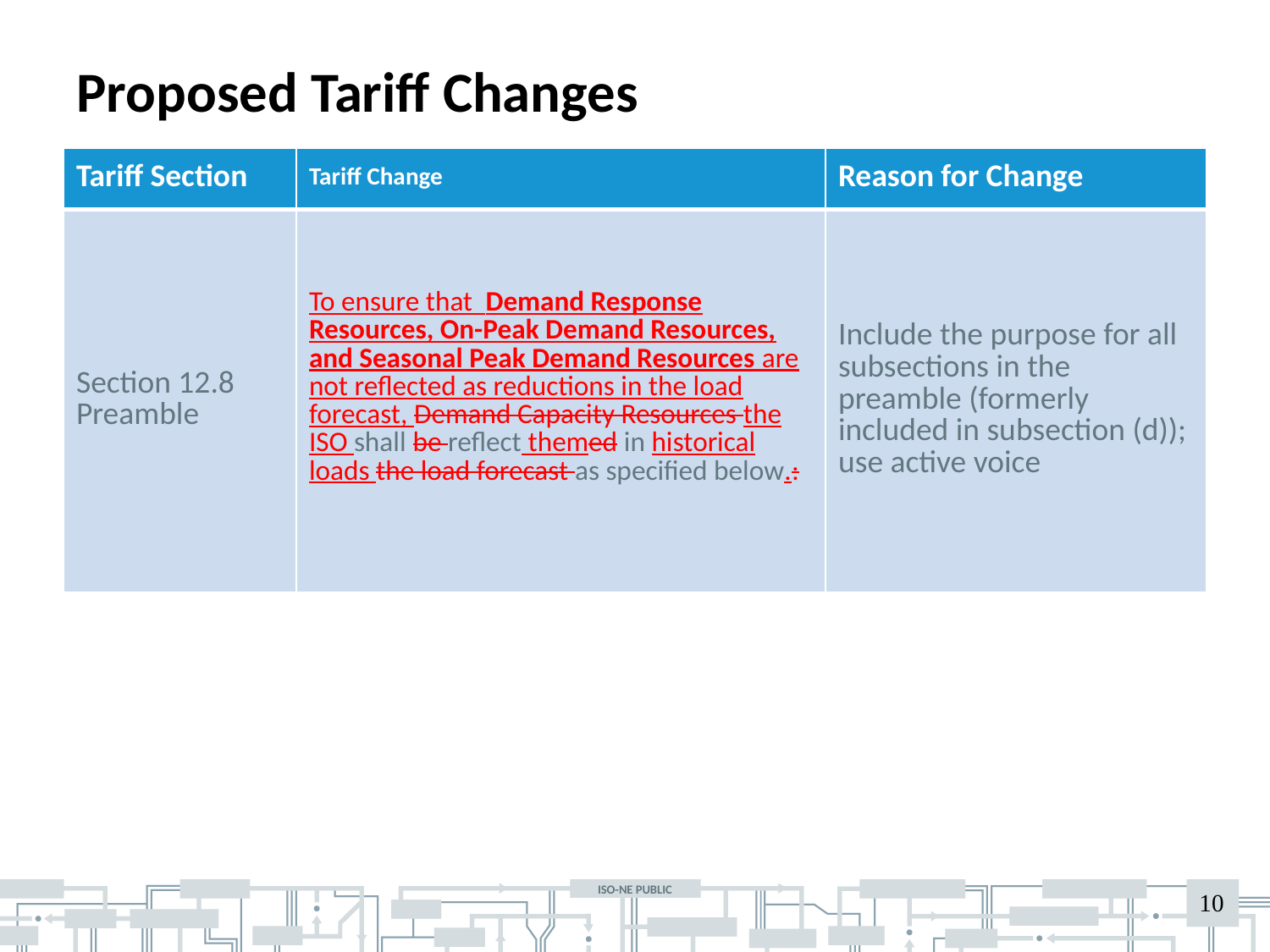

# Proposed Tariff Changes
| Tariff Section | Tariff Change | Reason for Change |
| --- | --- | --- |
| Section 12.8 Preamble | To ensure that Demand Response Resources, On-Peak Demand Resources, and Seasonal Peak Demand Resources are not reflected as reductions in the load forecast, Demand Capacity Resources the ISO shall be reflect themed in historical loads the load forecast as specified below.: | Include the purpose for all subsections in the preamble (formerly included in subsection (d)); use active voice |
10